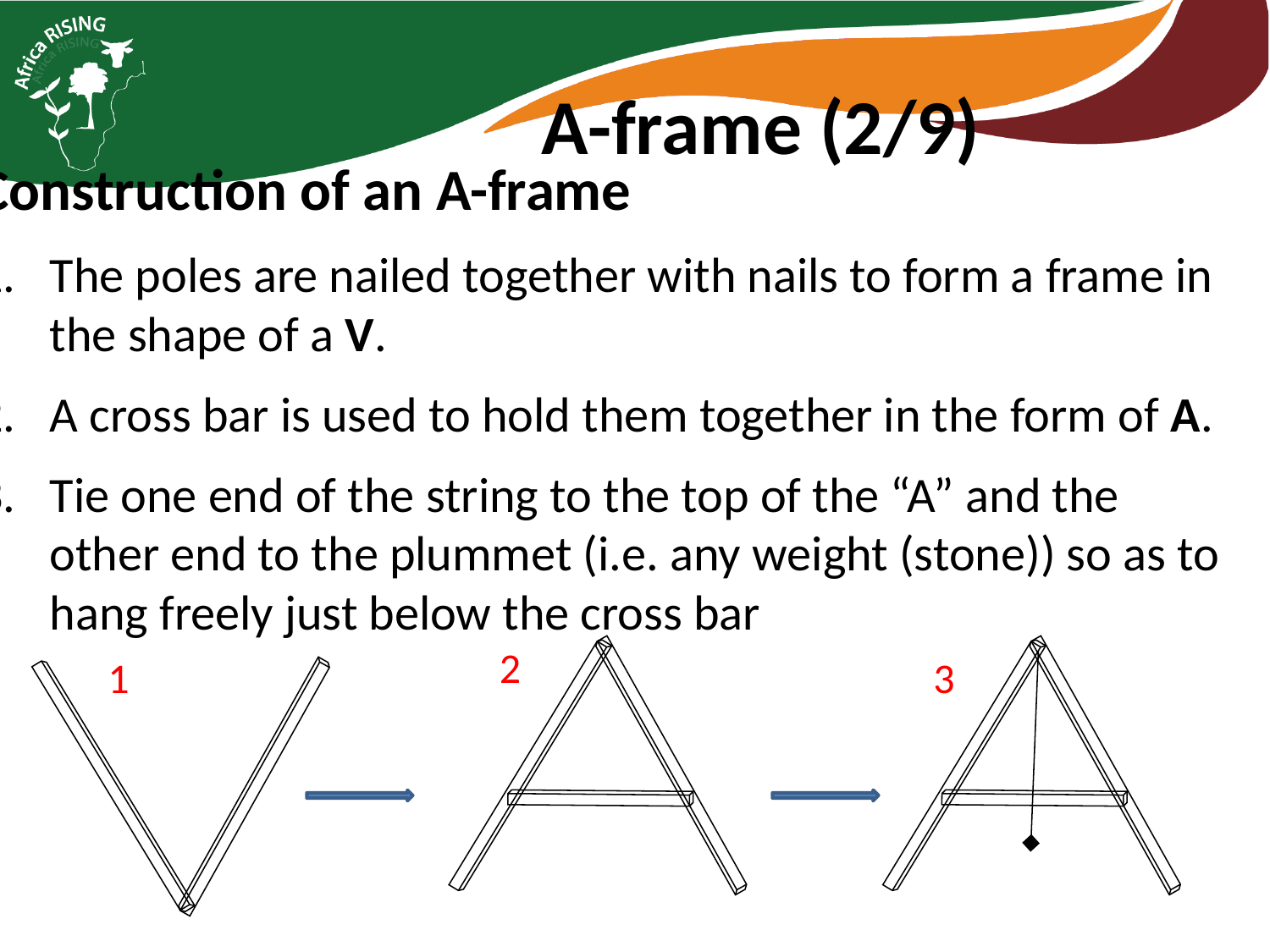

# A-frame (2/9)
Construction of an A-frame
The poles are nailed together with nails to form a frame in the shape of a V.
A cross bar is used to hold them together in the form of A.
Tie one end of the string to the top of the “A” and the other end to the plummet (i.e. any weight (stone)) so as to hang freely just below the cross bar

2

1
3